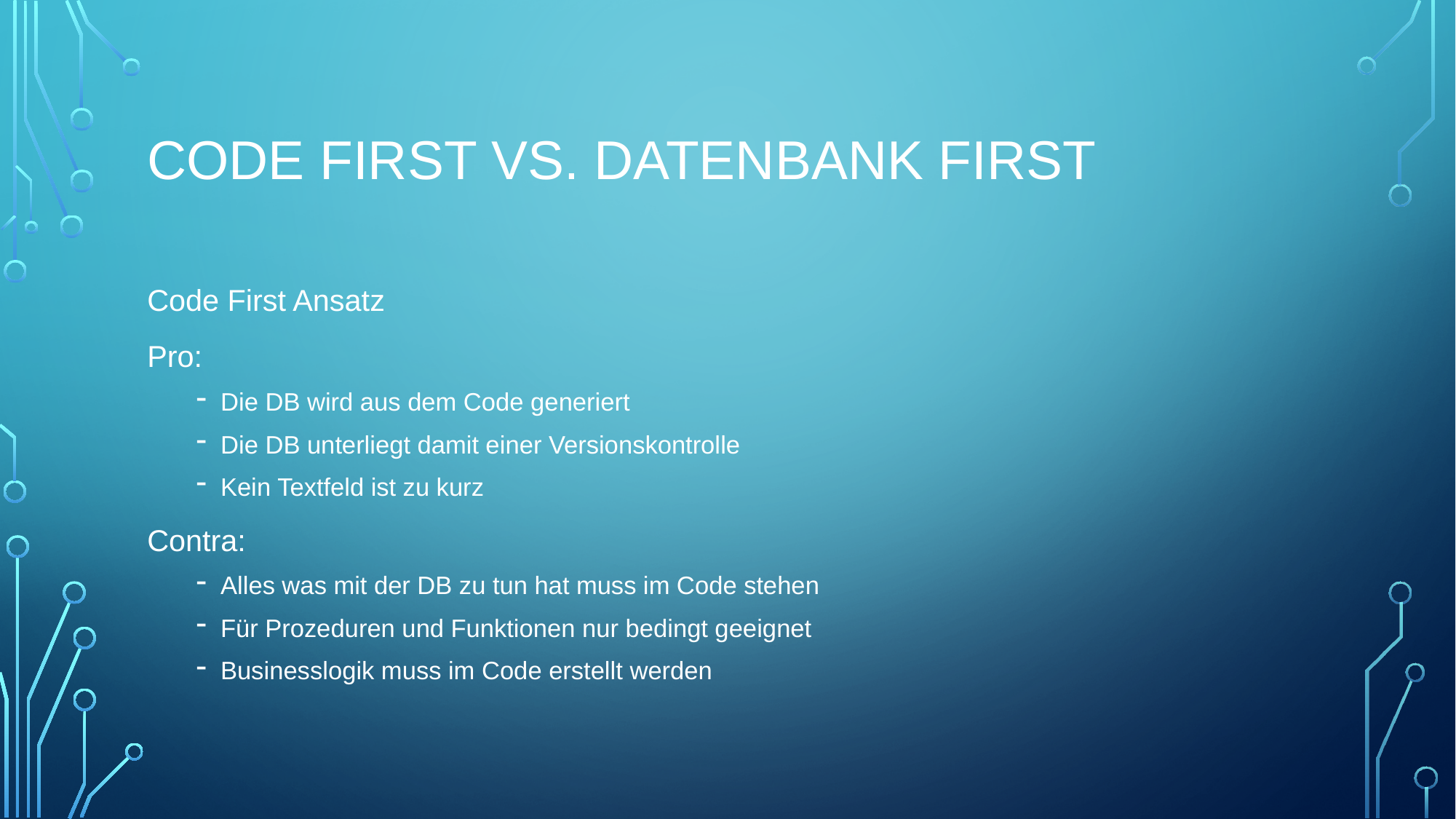

# Code first vs. Datenbank first
Code First Ansatz
Pro:
Die DB wird aus dem Code generiert
Die DB unterliegt damit einer Versionskontrolle
Kein Textfeld ist zu kurz
Contra:
Alles was mit der DB zu tun hat muss im Code stehen
Für Prozeduren und Funktionen nur bedingt geeignet
Businesslogik muss im Code erstellt werden